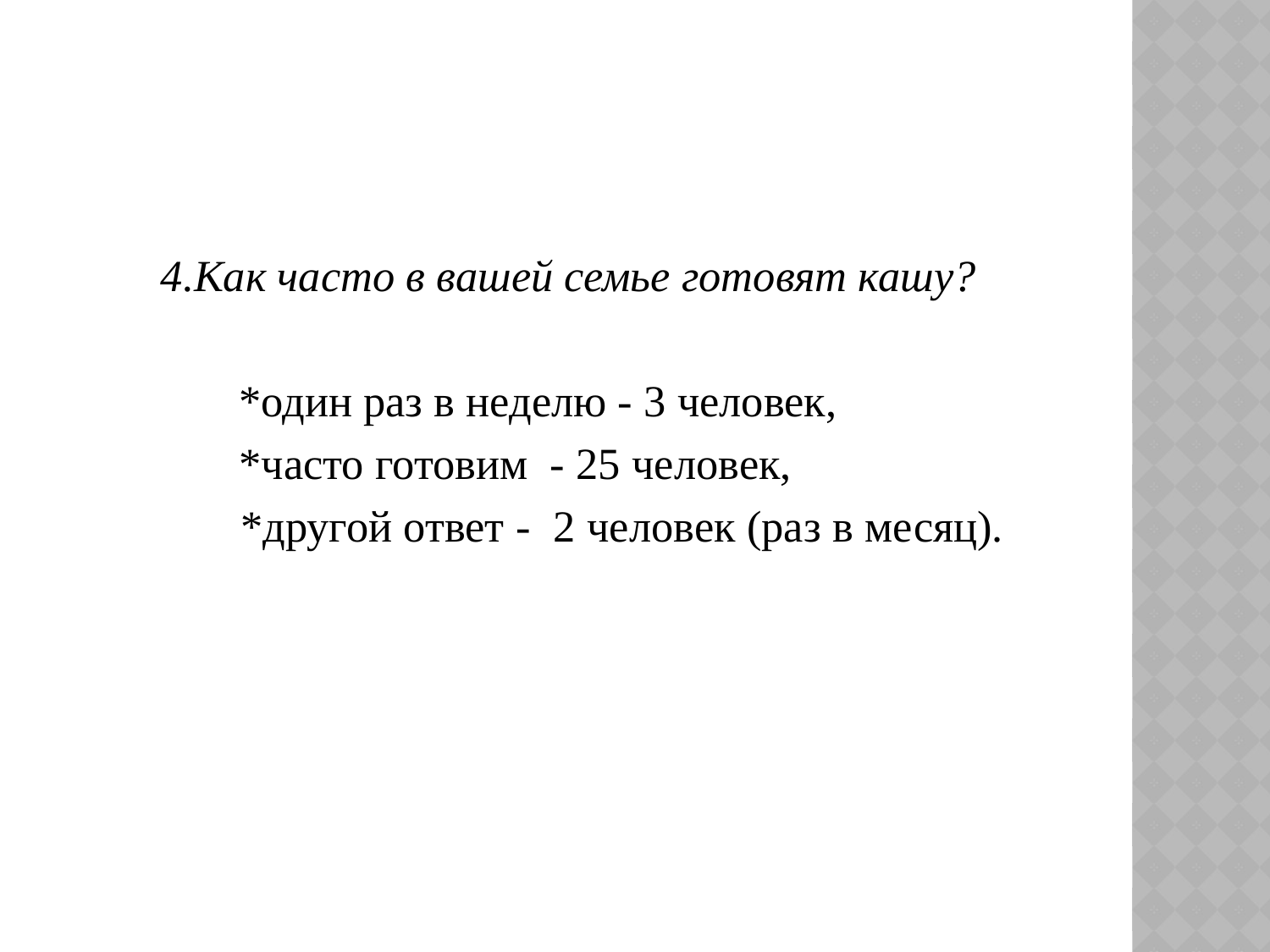

4.Как часто в вашей семье готовят кашу?

       *один раз в неделю - 3 человек,
       *часто готовим  - 25 человек,
       *другой ответ -  2 человек (раз в месяц).